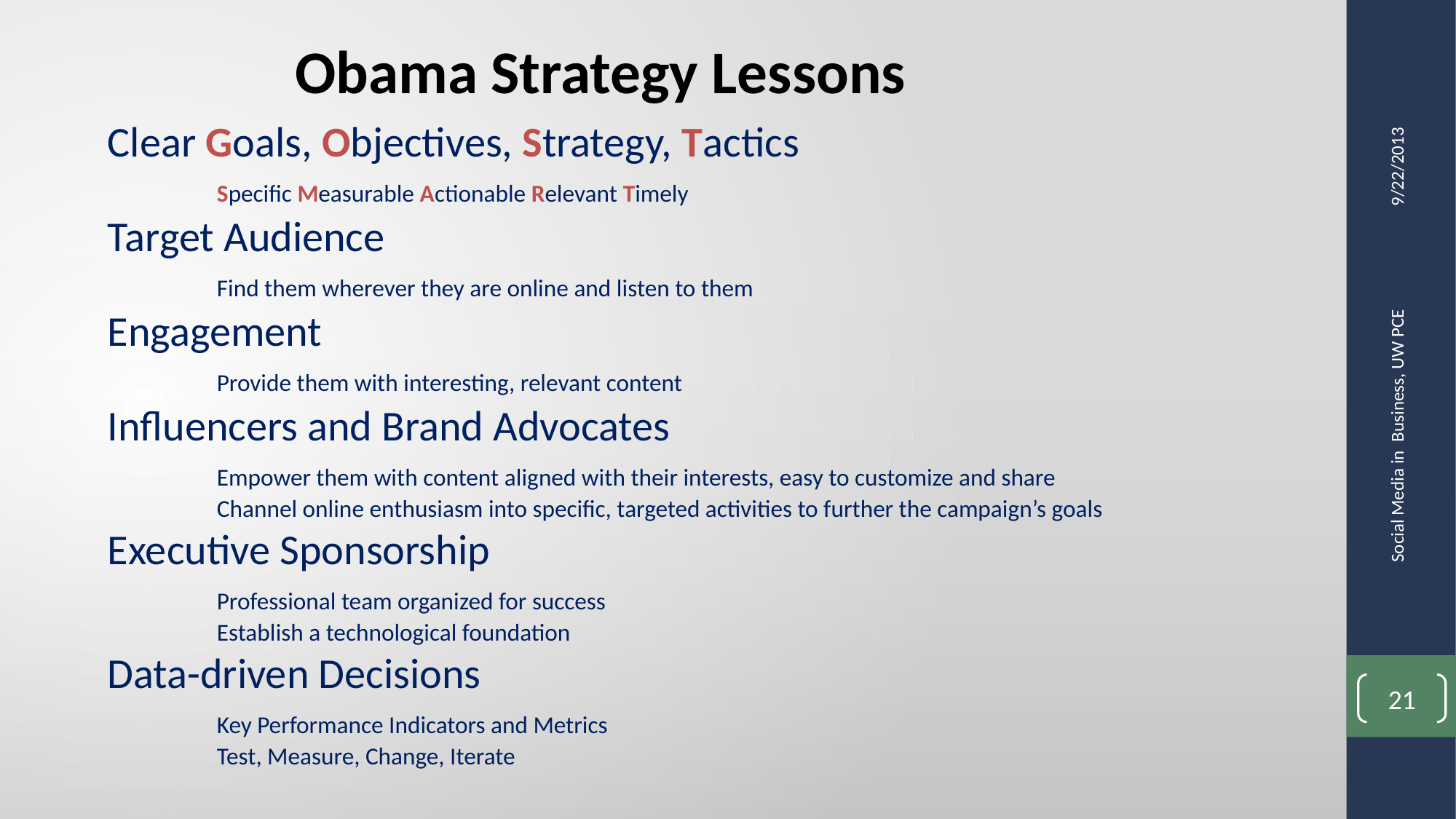

Obama Strategy Lessons

Clear Goals, Objectives, Strategy, Tactics
	Specific Measurable Actionable Relevant Timely
Target Audience
	Find them wherever they are online and listen to them
Engagement
	Provide them with interesting, relevant content
Influencers and Brand Advocates
	Empower them with content aligned with their interests, easy to customize and share
	Channel online enthusiasm into specific, targeted activities to further the campaign’s goals
Executive Sponsorship
	Professional team organized for success
	Establish a technological foundation
Data-driven Decisions
	Key Performance Indicators and Metrics
	Test, Measure, Change, Iterate

9/22/2013

Social Media in  Business, UW PCE
21